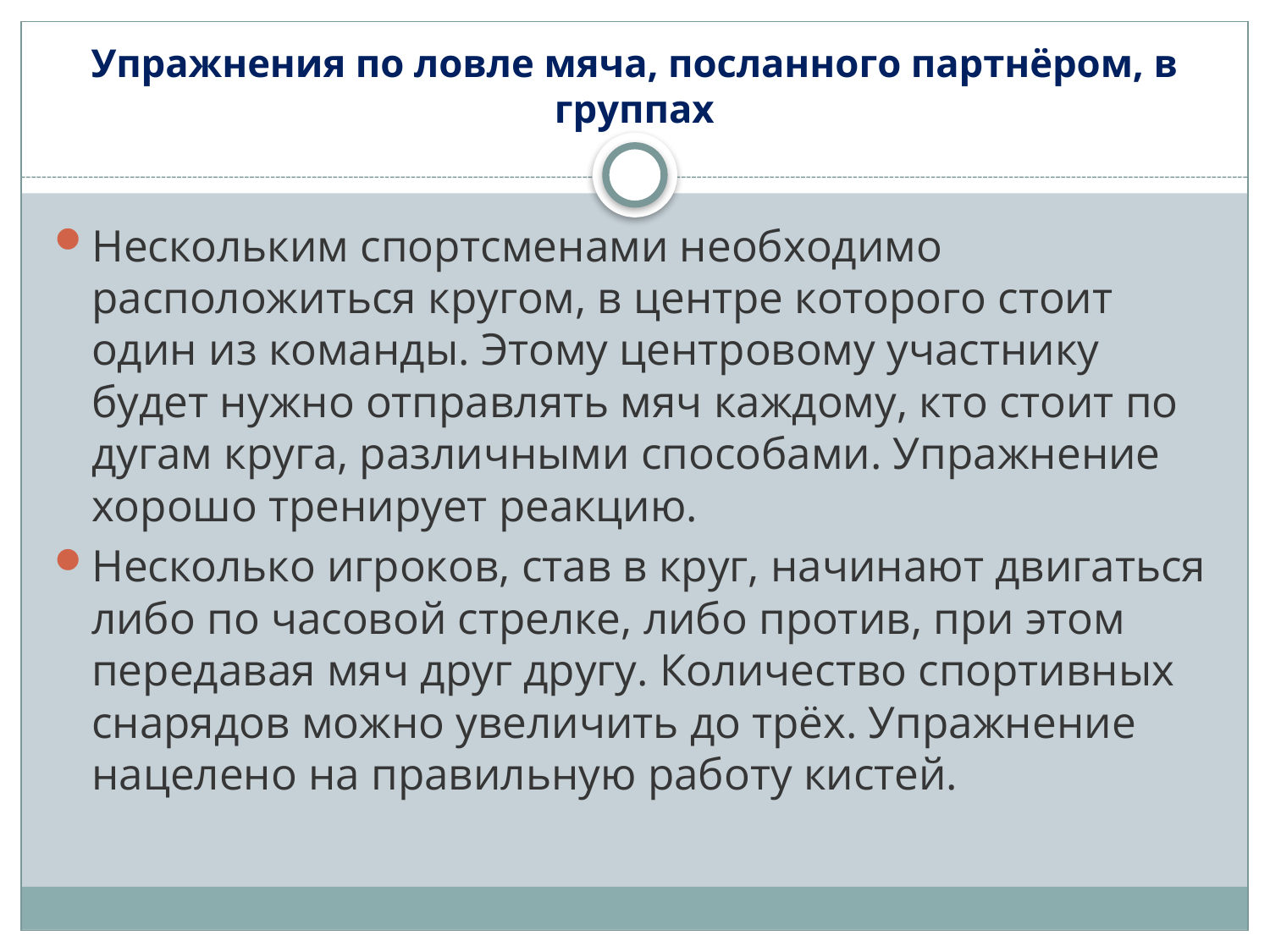

# Упражнения по ловле мяча, посланного партнёром, в группах
Нескольким спортсменами необходимо расположиться кругом, в центре которого стоит один из команды. Этому центровому участнику будет нужно отправлять мяч каждому, кто стоит по дугам круга, различными способами. Упражнение хорошо тренирует реакцию.
Несколько игроков, став в круг, начинают двигаться либо по часовой стрелке, либо против, при этом передавая мяч друг другу. Количество спортивных снарядов можно увеличить до трёх. Упражнение нацелено на правильную работу кистей.